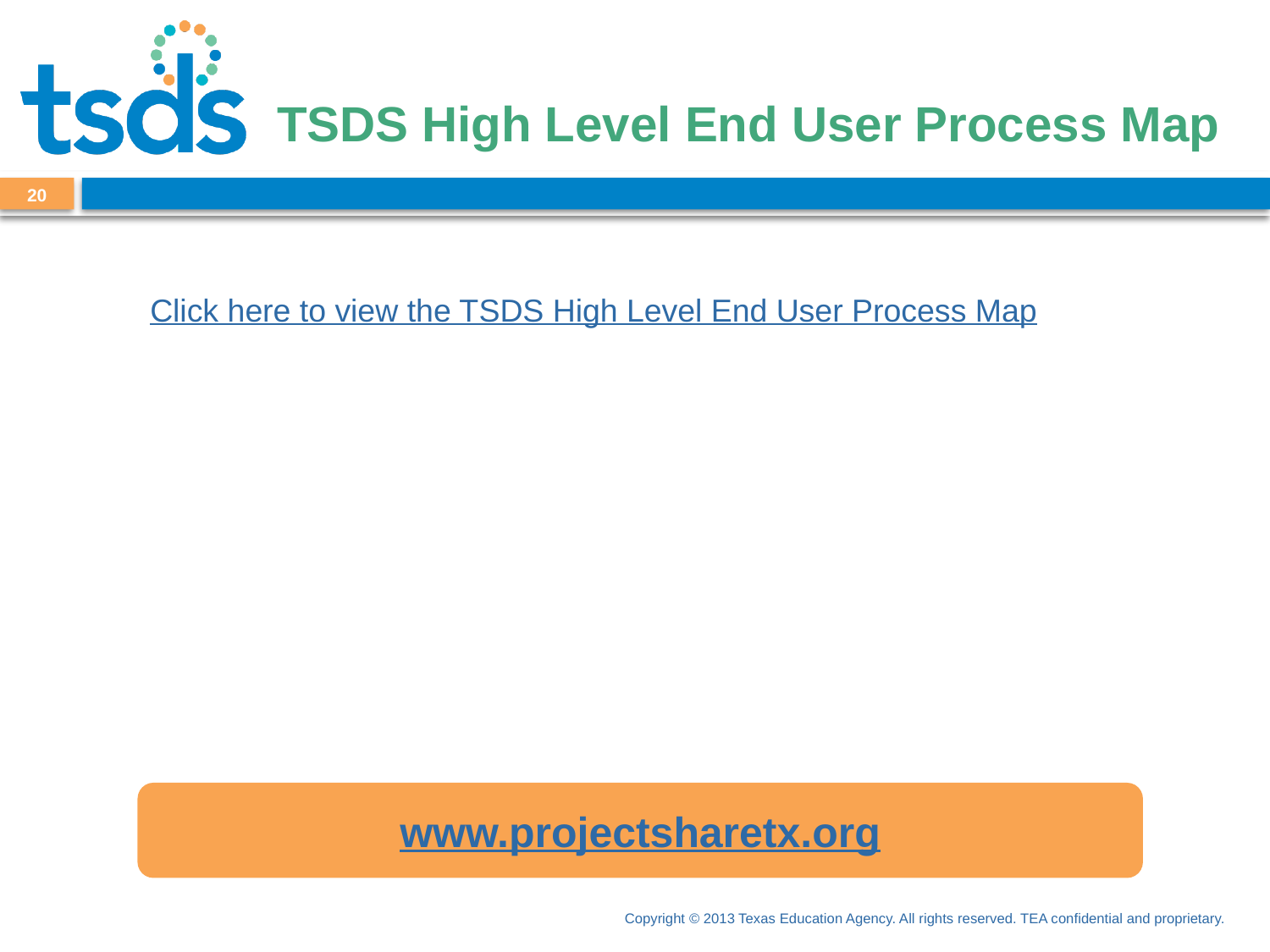

# TSDS High Level End User Process Map
20
Click here to view the TSDS High Level End User Process Map
www.projectsharetx.org